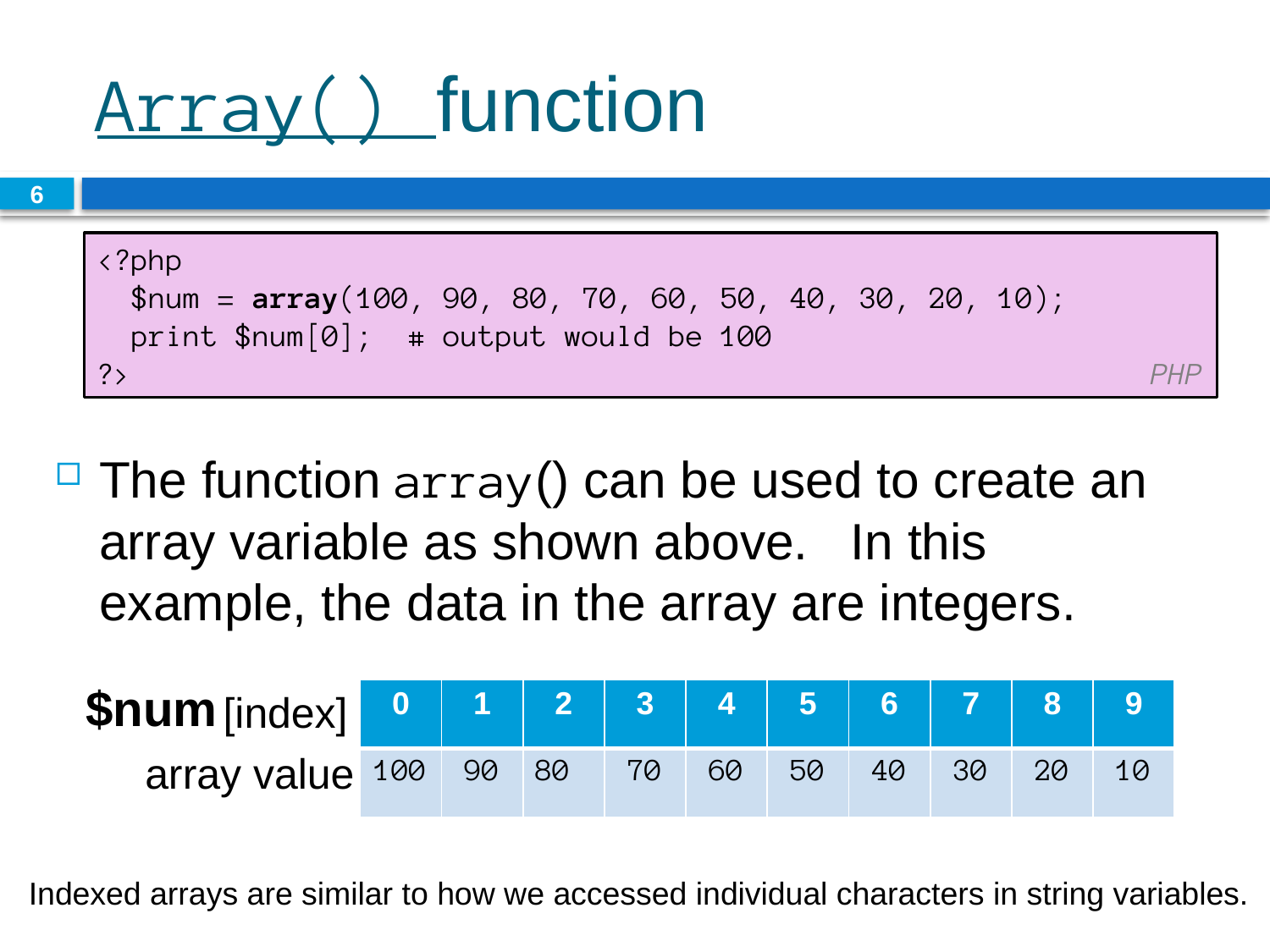

# Array() function
6
<?php
  $num = array(100, 90, 80, 70, 60, 50, 40, 30, 20, 10);
  print $num[0];  # output would be 100
?> 								  PHP
The function array() can be used to create an array variable as shown above.   In this example, the data in the array are integers.
$num
[index]
| 0 | 1 | 2 | 3 | 4 | 5 | 6 | 7 | 8 | 9 |
| --- | --- | --- | --- | --- | --- | --- | --- | --- | --- |
| 100 | 90 | 80 | 70 | 60 | 50 | 40 | 30 | 20 | 10 |
array value
Indexed arrays are similar to how we accessed individual characters in string variables.